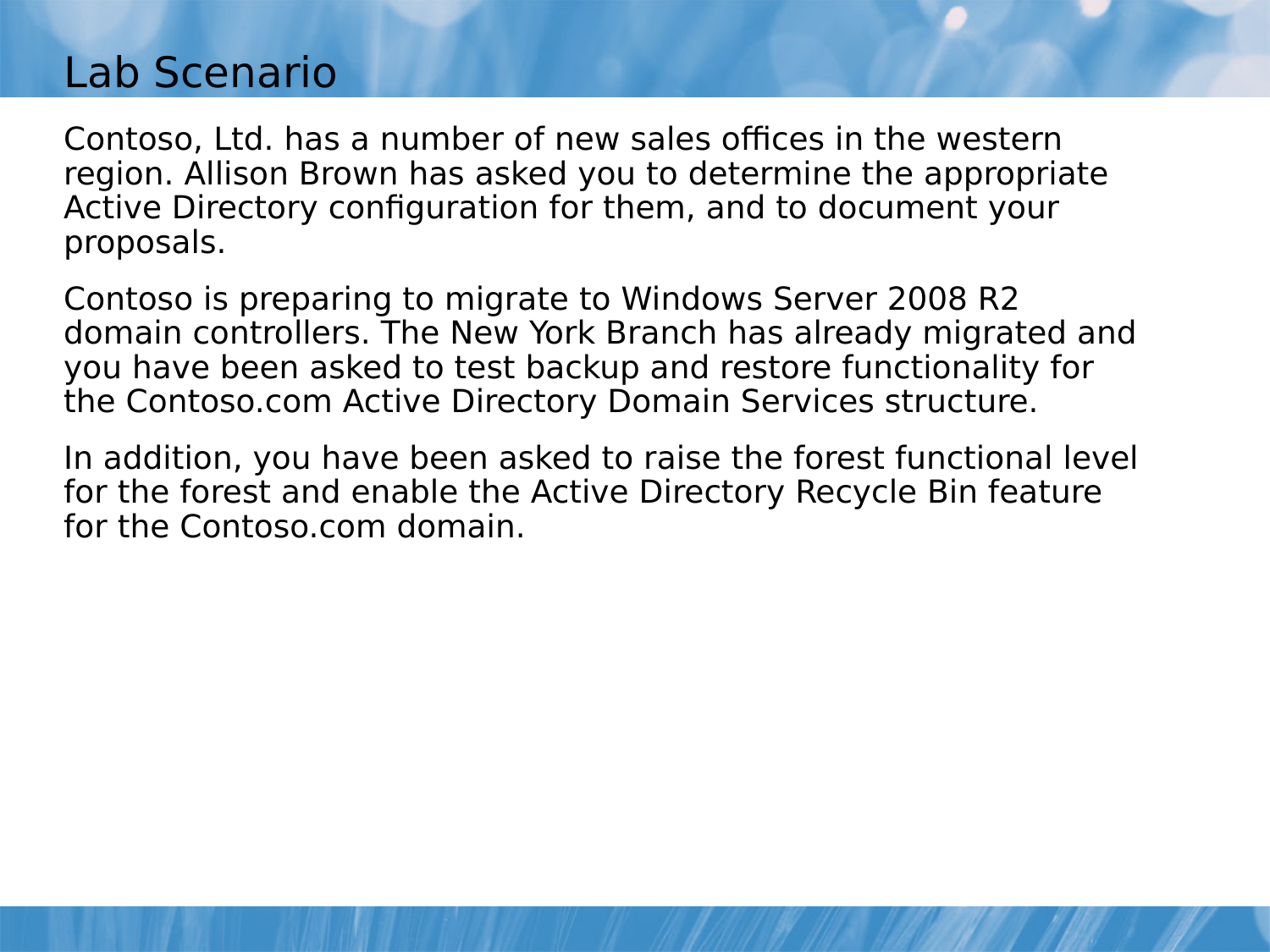

# Lab Scenario
Contoso, Ltd. has a number of new sales offices in the western region. Allison Brown has asked you to determine the appropriate Active Directory configuration for them, and to document your proposals.
Contoso is preparing to migrate to Windows Server 2008 R2 domain controllers. The New York Branch has already migrated and you have been asked to test backup and restore functionality for the Contoso.com Active Directory Domain Services structure.
In addition, you have been asked to raise the forest functional level for the forest and enable the Active Directory Recycle Bin feature for the Contoso.com domain.